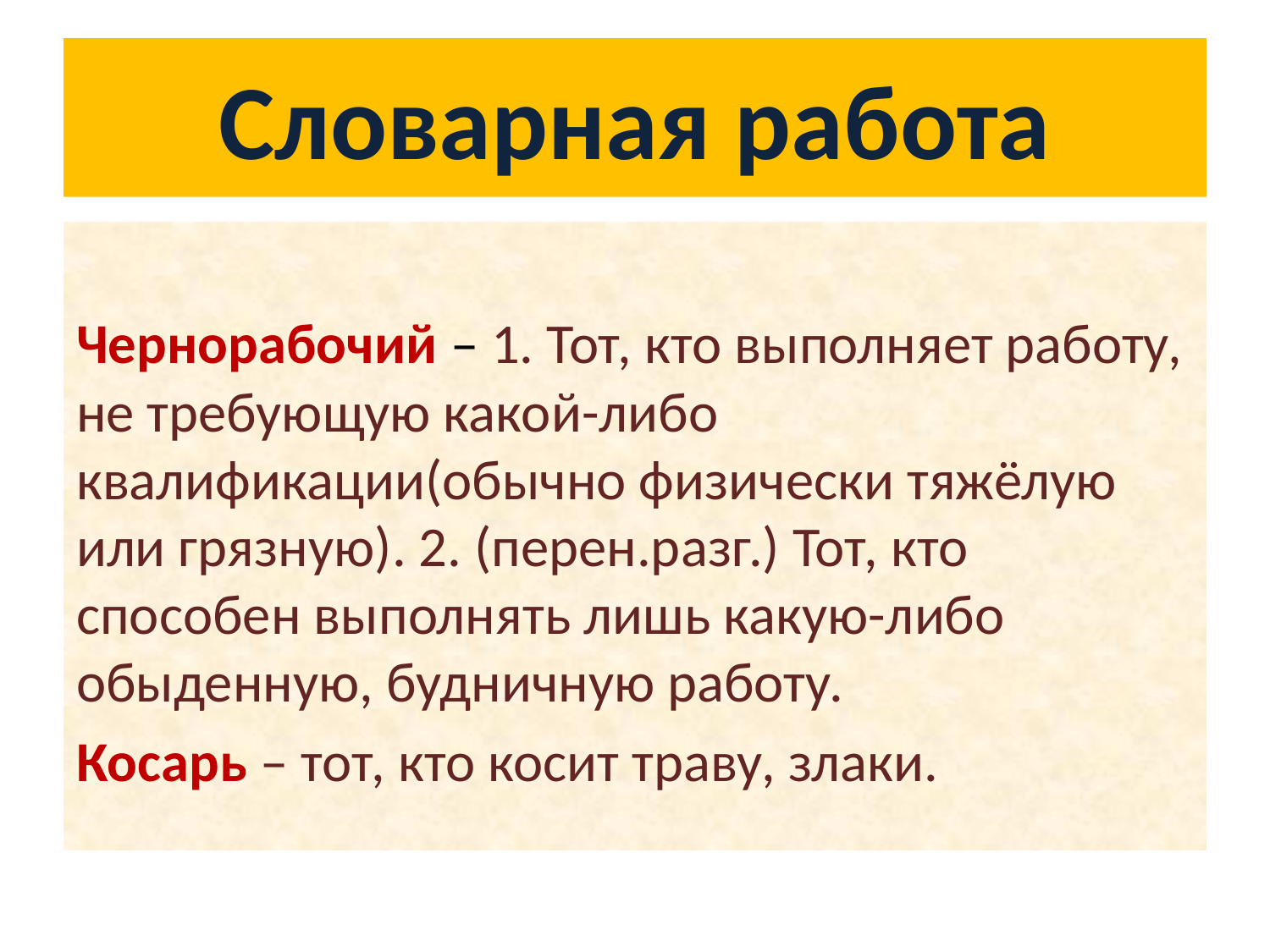

# Словарная работа

Чернорабочий – 1. Тот, кто выполняет работу, не требующую какой-либо квалификации(обычно физически тяжёлую или грязную). 2. (перен.разг.) Тот, кто способен выполнять лишь какую-либо обыденную, будничную работу.
Косарь – тот, кто косит траву, злаки.